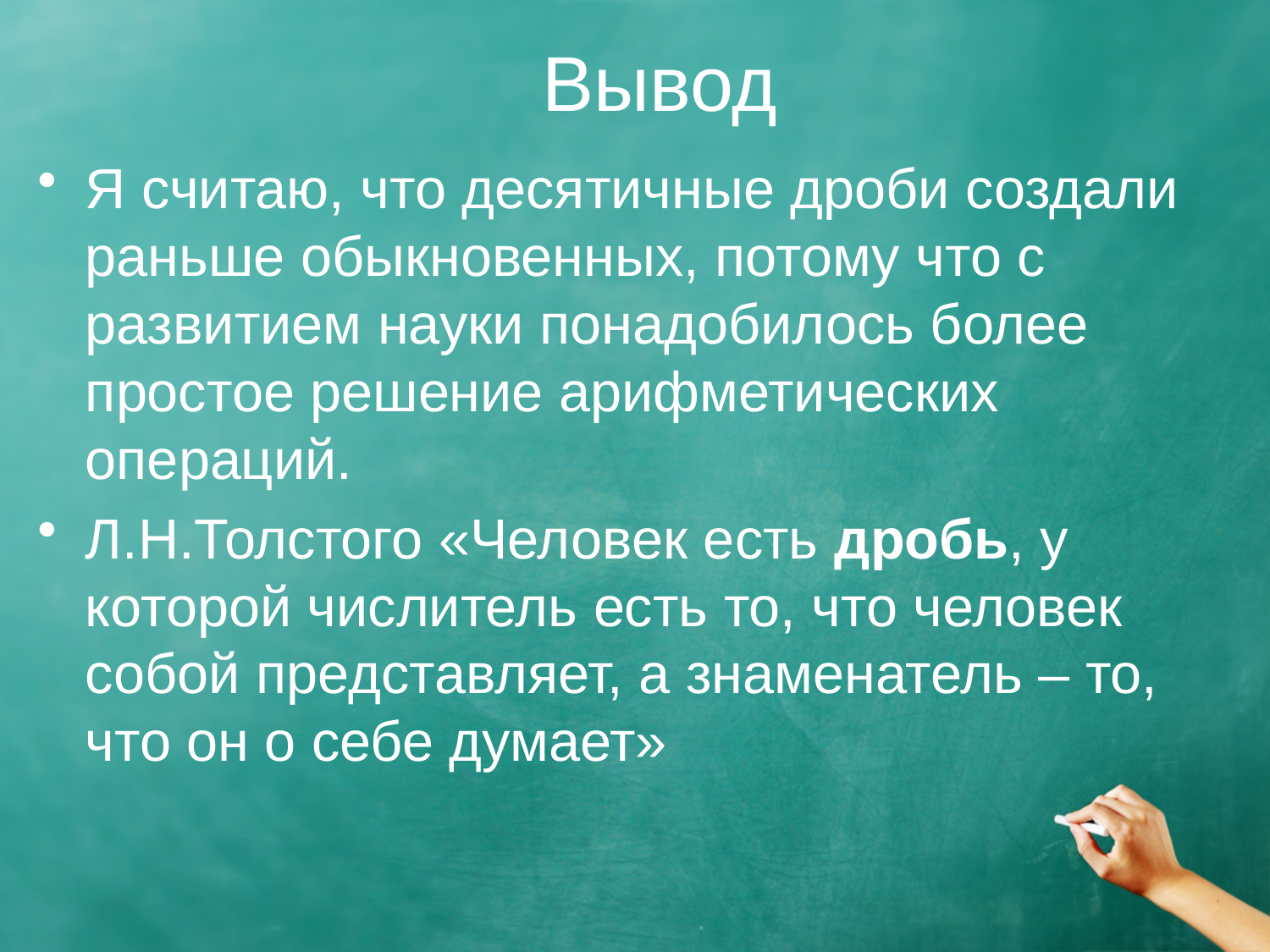

# Вывод
Я считаю, что десятичные дроби создали раньше обыкновенных, потому что с развитием науки понадобилось более простое решение арифметических операций.
Л.Н.Толстого «Человек есть дробь, у которой числитель есть то, что человек собой представляет, а знаменатель – то, что он о себе думает»